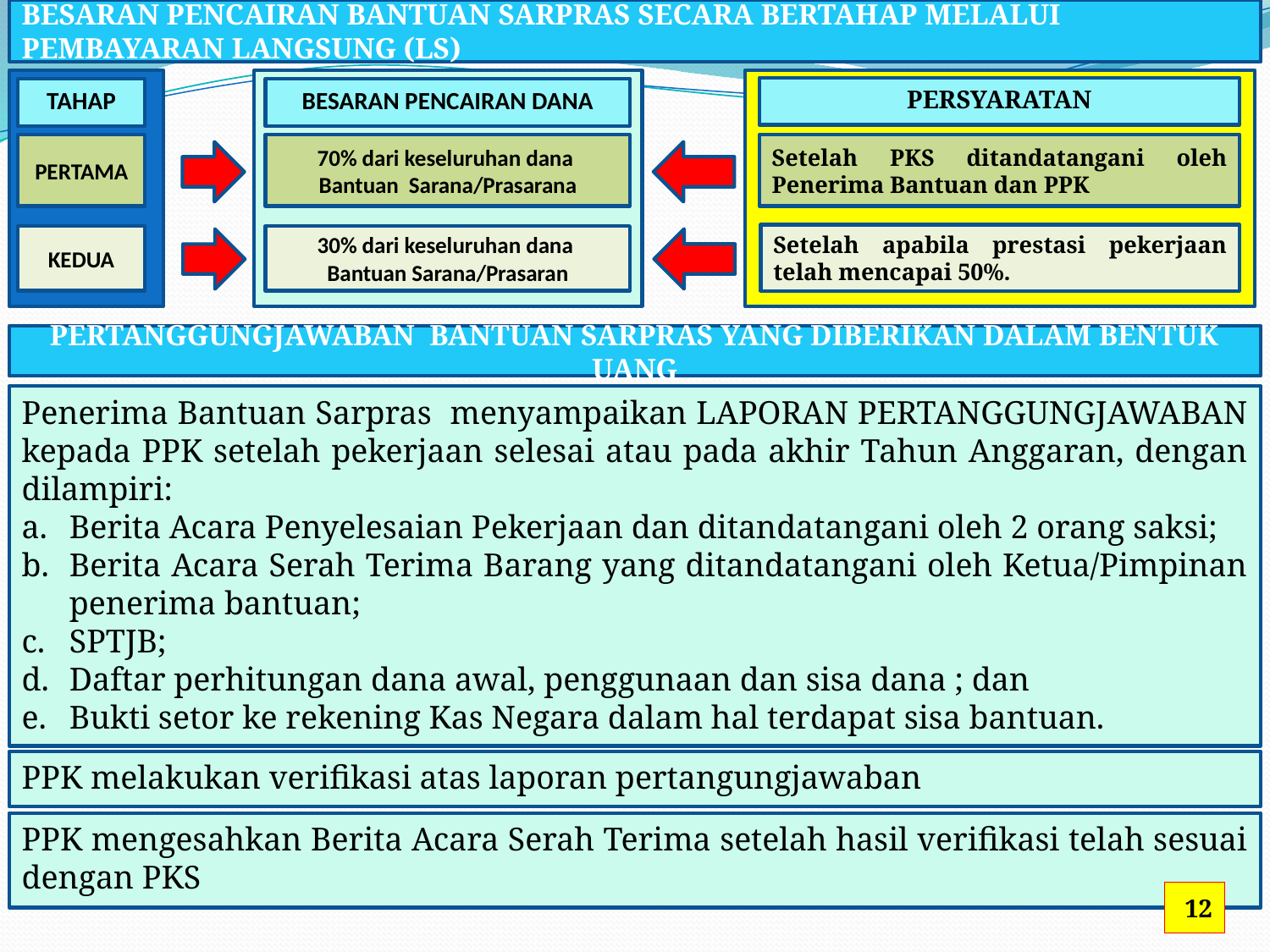

BESARAN PENCAIRAN BANTUAN SARPRAS SECARA BERTAHAP MELALUI PEMBAYARAN LANGSUNG (LS)

PERSYARATAN
TAHAP
BESARAN PENCAIRAN DANA
PERTAMA
70% dari keseluruhan dana
Bantuan  Sarana/Prasarana
Setelah PKS ditandatangani oleh Penerima Bantuan dan PPK

Setelah apabila prestasi pekerjaan telah mencapai 50%.
KEDUA
30% dari keseluruhan dana
Bantuan Sarana/Prasaran

PERTANGGUNGJAWABAN  BANTUAN SARPRAS YANG DIBERIKAN DALAM BENTUK UANG
Penerima Bantuan Sarpras  menyampaikan LAPORAN PERTANGGUNGJAWABAN kepada PPK setelah pekerjaan selesai atau pada akhir Tahun Anggaran, dengan dilampiri:
Berita Acara Penyelesaian Pekerjaan dan ditandatangani oleh 2 orang saksi;
Berita Acara Serah Terima Barang yang ditandatangani oleh Ketua/Pimpinan penerima bantuan;
SPTJB;
Daftar perhitungan dana awal, penggunaan dan sisa dana ; dan
Bukti setor ke rekening Kas Negara dalam hal terdapat sisa bantuan.
PPK melakukan verifikasi atas laporan pertangungjawaban
PPK mengesahkan Berita Acara Serah Terima setelah hasil verifikasi telah sesuai dengan PKS
13
12